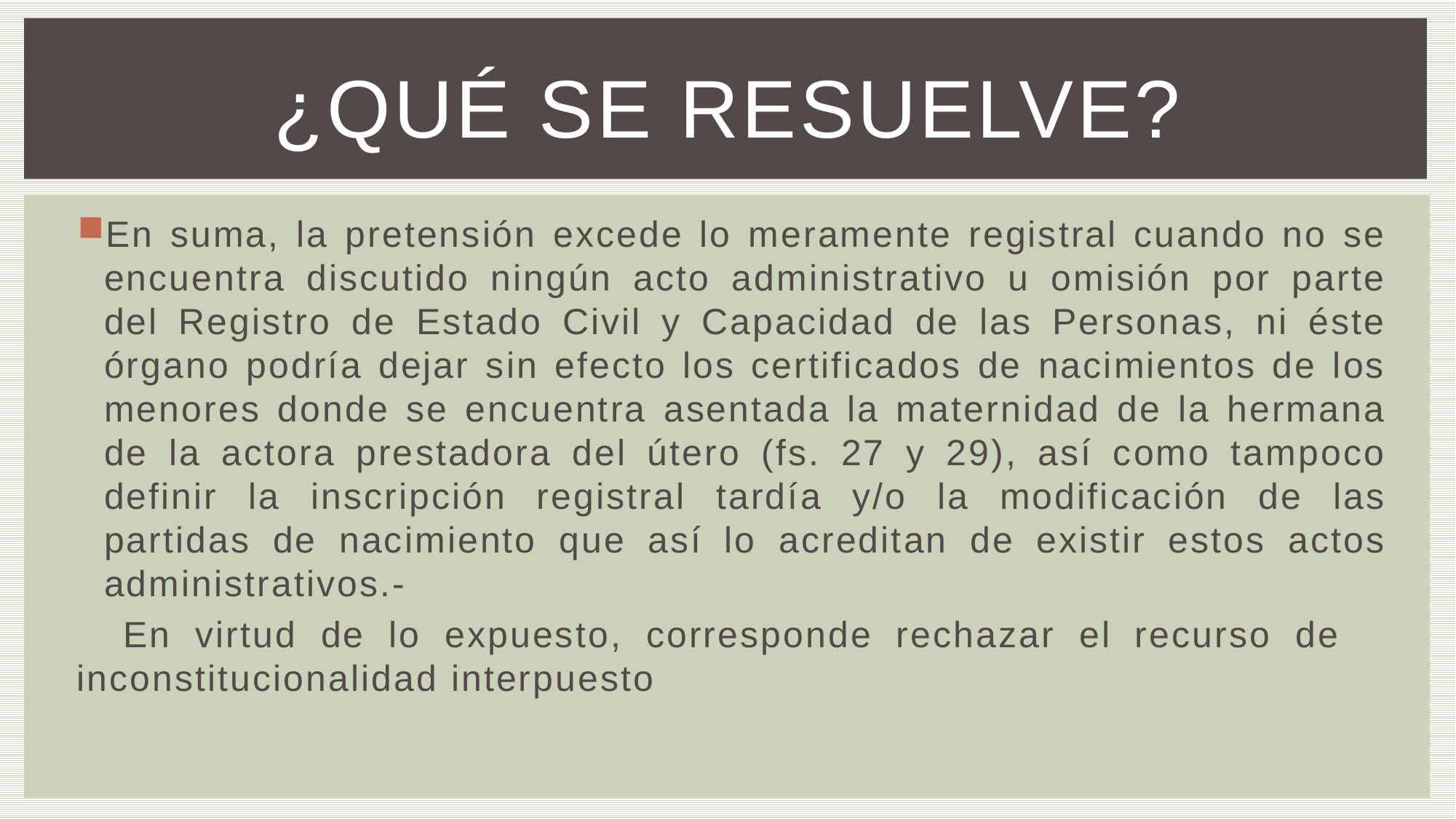

# ¿QUÉ SE RESUELVE?
En suma, la pretensión excede lo meramente registral cuando no se encuentra discutido ningún acto administrativo u omisión por parte del Registro de Estado Civil y Capacidad de las Personas, ni éste órgano podría dejar sin efecto los certificados de nacimientos de los menores donde se encuentra asentada la maternidad de la hermana de la actora prestadora del útero (fs. 27 y 29), así como tampoco definir la inscripción registral tardía y/o la modificación de las partidas de nacimiento que así lo acreditan de existir estos actos administrativos.-
  En virtud de lo expuesto, corresponde rechazar el recurso de   inconstitucionalidad interpuesto